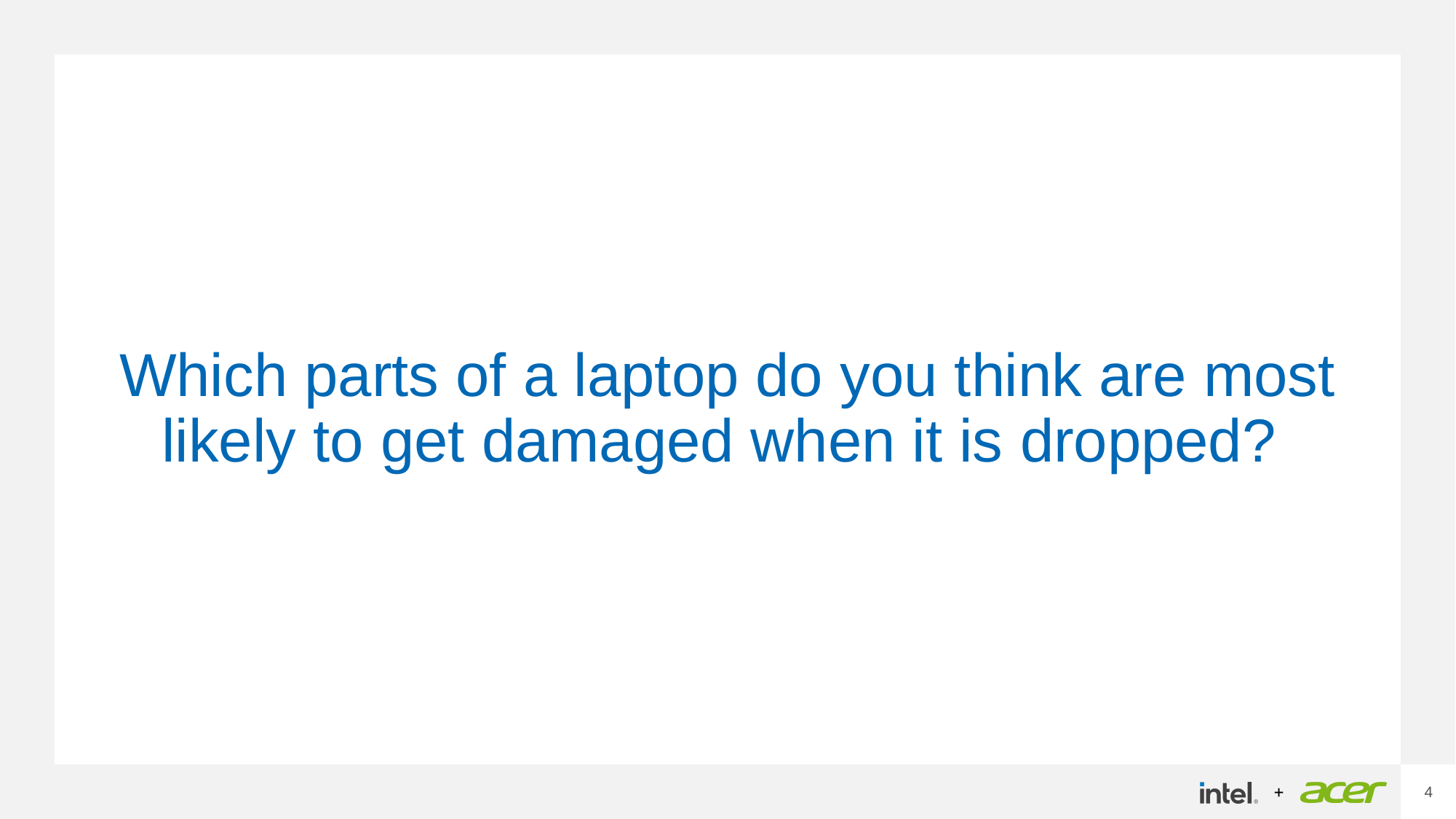

# Which parts of a laptop do you think are most likely to get damaged when it is dropped?